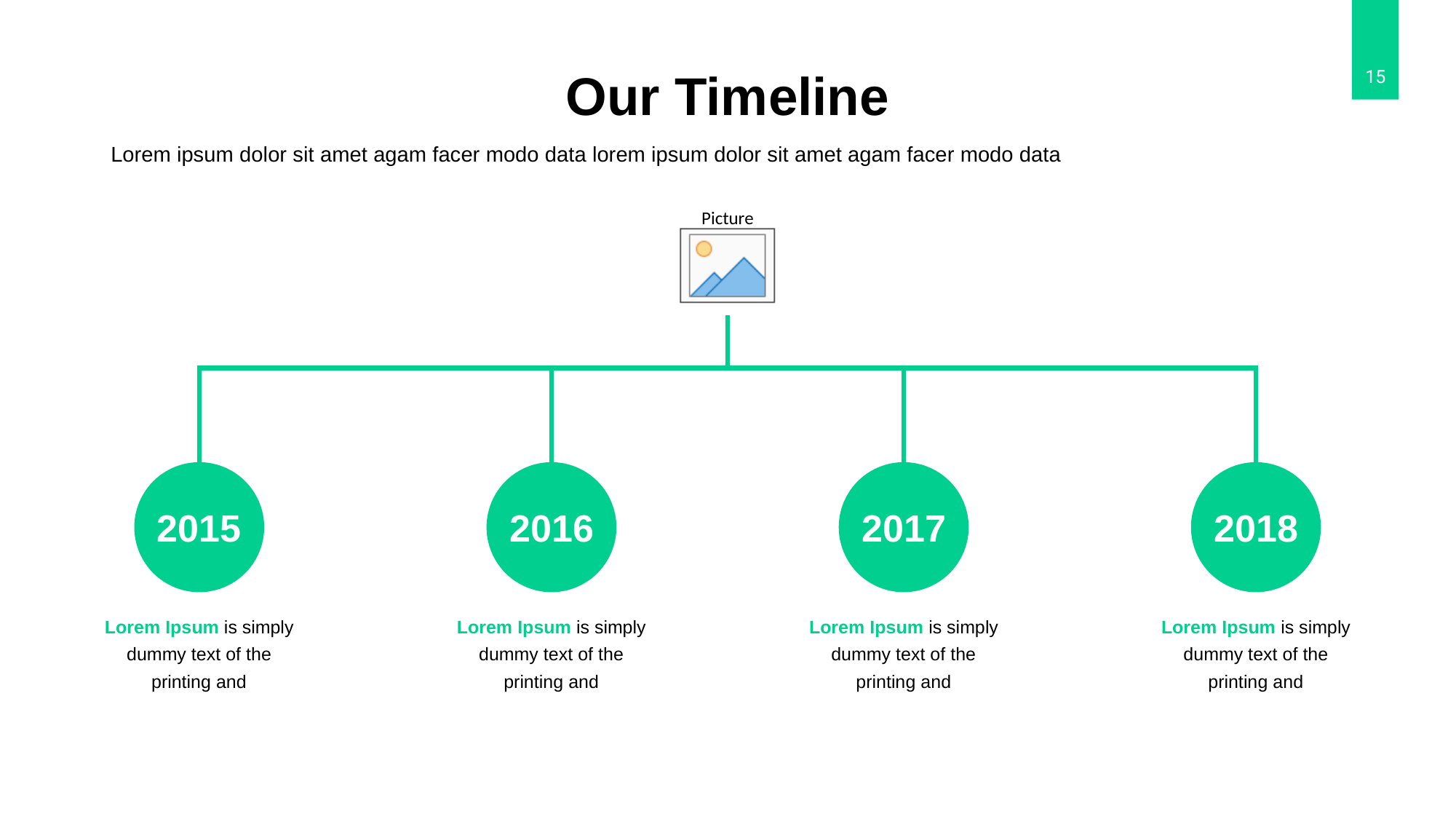

Our Timeline
15
Lorem ipsum dolor sit amet agam facer modo data lorem ipsum dolor sit amet agam facer modo data

2015
2016
2017
2018
Lorem Ipsum is simply dummy text of the printing and
Lorem Ipsum is simply dummy text of the printing and
Lorem Ipsum is simply dummy text of the printing and
Lorem Ipsum is simply dummy text of the printing and